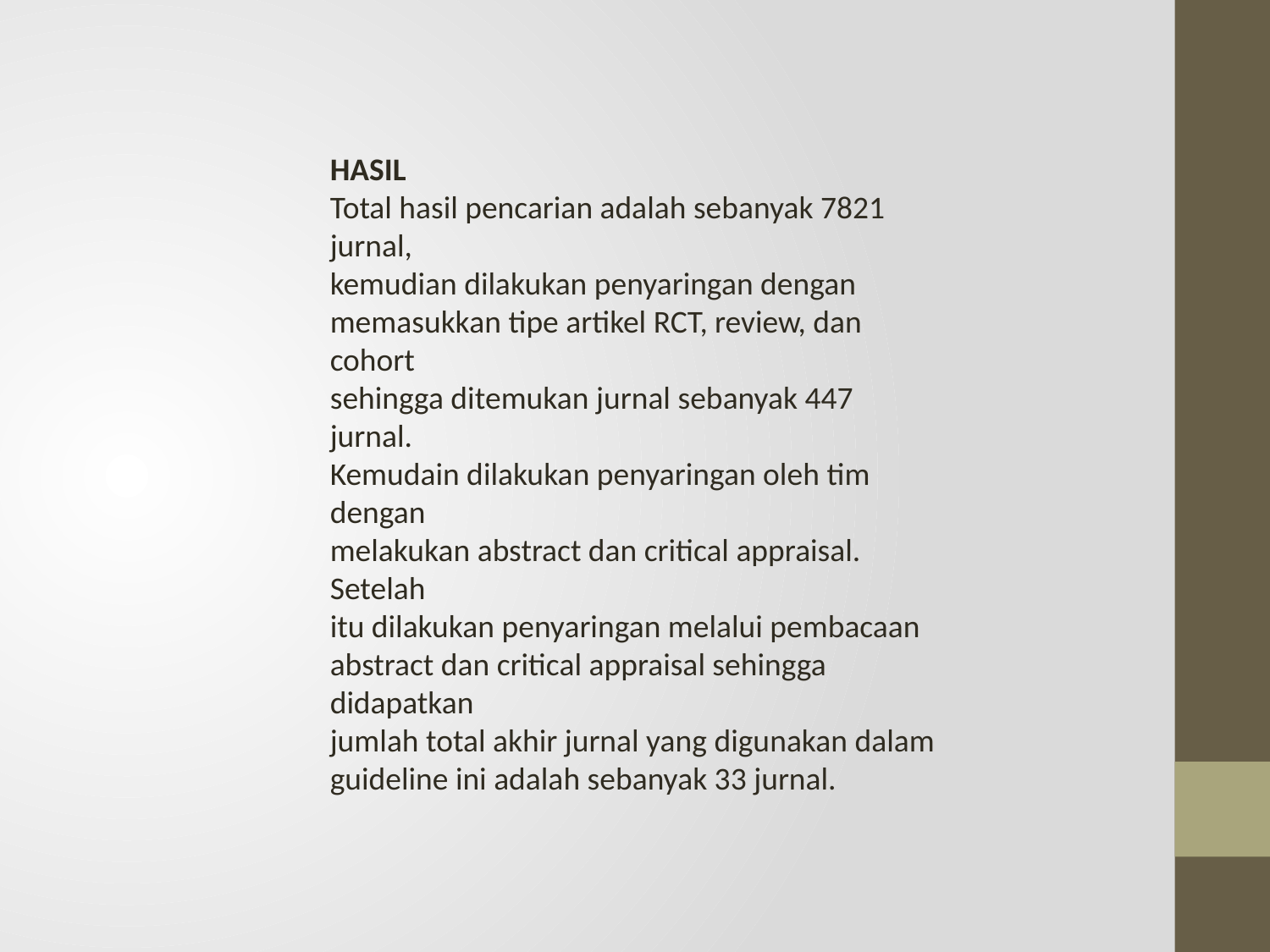

HASIL
Total hasil pencarian adalah sebanyak 7821 jurnal,
kemudian dilakukan penyaringan dengan
memasukkan tipe artikel RCT, review, dan cohort
sehingga ditemukan jurnal sebanyak 447 jurnal.
Kemudain dilakukan penyaringan oleh tim dengan
melakukan abstract dan critical appraisal. Setelah
itu dilakukan penyaringan melalui pembacaan
abstract dan critical appraisal sehingga didapatkan
jumlah total akhir jurnal yang digunakan dalam
guideline ini adalah sebanyak 33 jurnal.